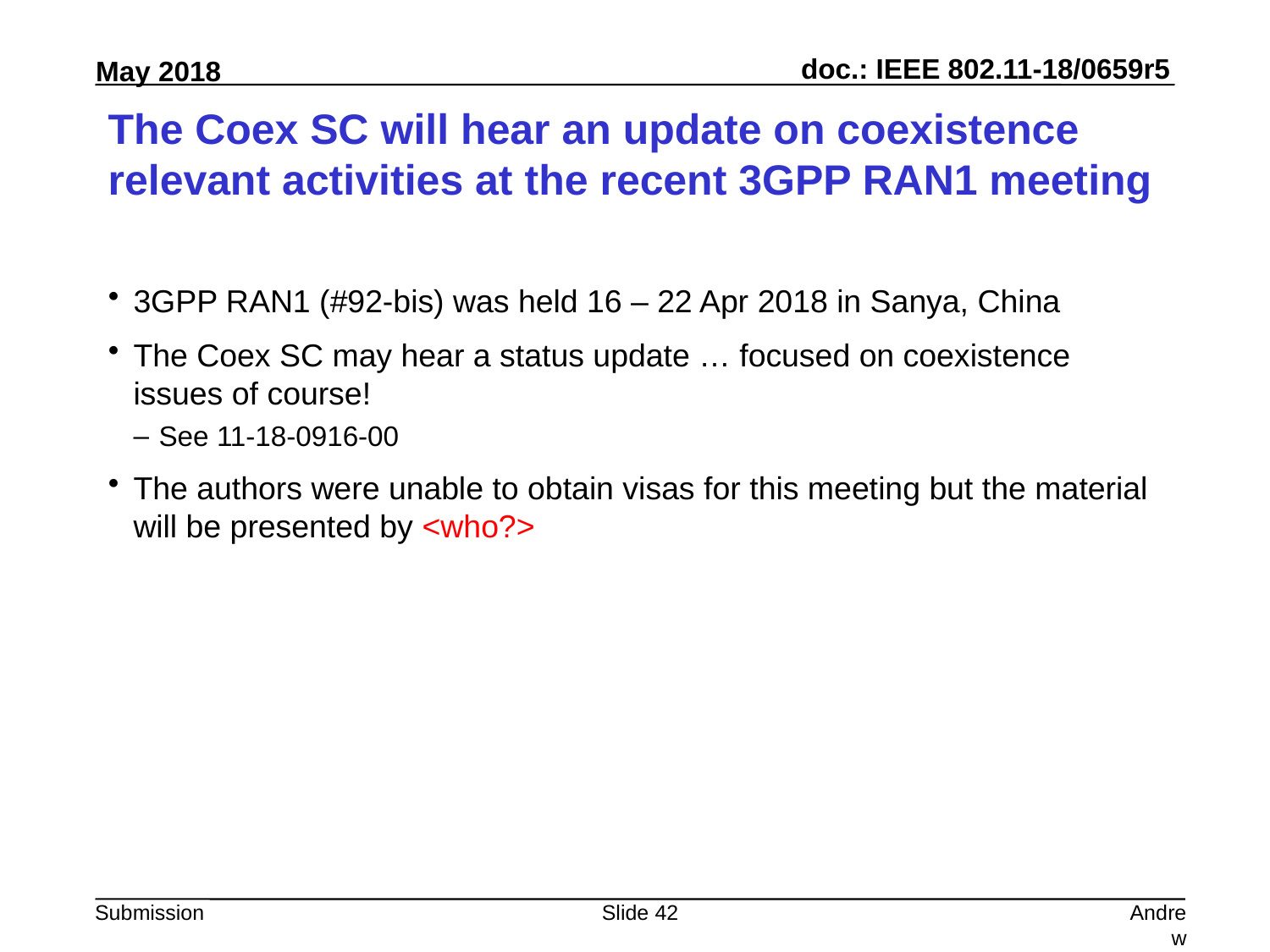

# The Coex SC will hear an update on coexistence relevant activities at the recent 3GPP RAN1 meeting
3GPP RAN1 (#92-bis) was held 16 – 22 Apr 2018 in Sanya, China
The Coex SC may hear a status update … focused on coexistence issues of course!
See 11-18-0916-00
The authors were unable to obtain visas for this meeting but the material will be presented by <who?>

Slide 42
Andrew Myles, Cisco